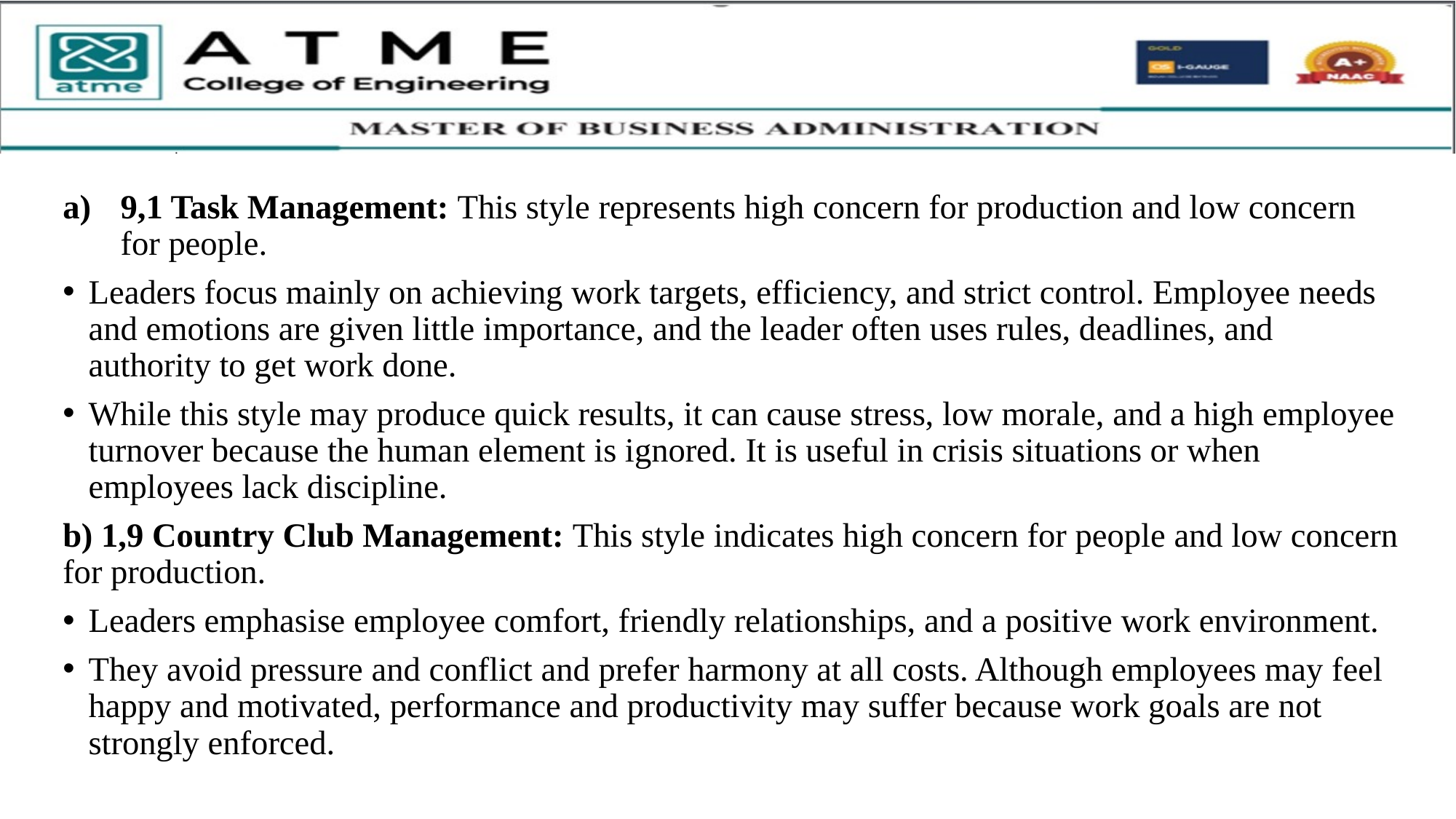

9,1 Task Management: This style represents high concern for production and low concern for people.
Leaders focus mainly on achieving work targets, efficiency, and strict control. Employee needs and emotions are given little importance, and the leader often uses rules, deadlines, and authority to get work done.
While this style may produce quick results, it can cause stress, low morale, and a high employee turnover because the human element is ignored. It is useful in crisis situations or when employees lack discipline.
b) 1,9 Country Club Management: This style indicates high concern for people and low concern for production.
Leaders emphasise employee comfort, friendly relationships, and a positive work environment.
They avoid pressure and conflict and prefer harmony at all costs. Although employees may feel happy and motivated, performance and productivity may suffer because work goals are not strongly enforced.